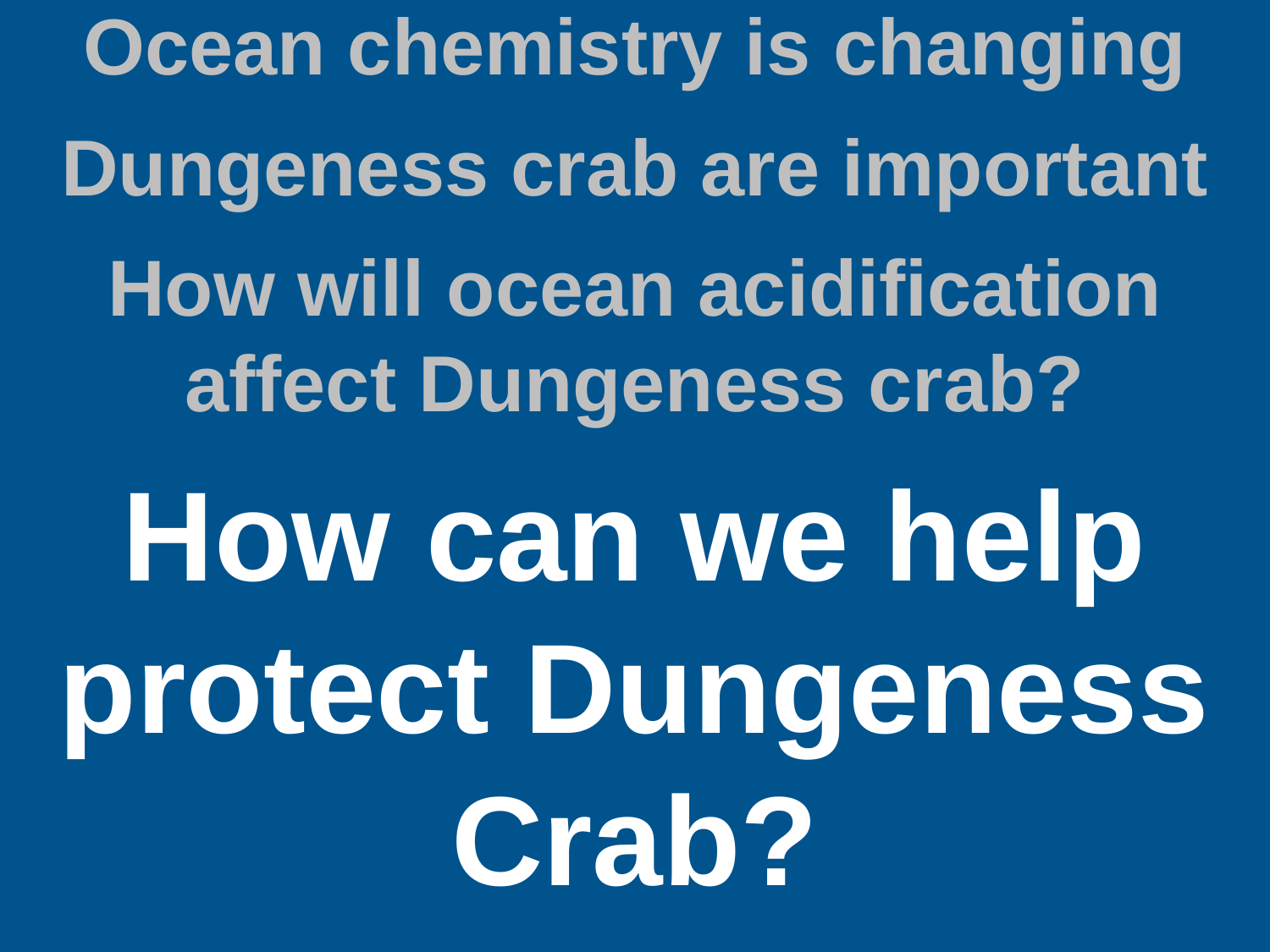

Ocean chemistry is changing

Dungeness crab are important

How will ocean acidification affect Dungeness crab?
# How can we help protect Dungeness Crab?